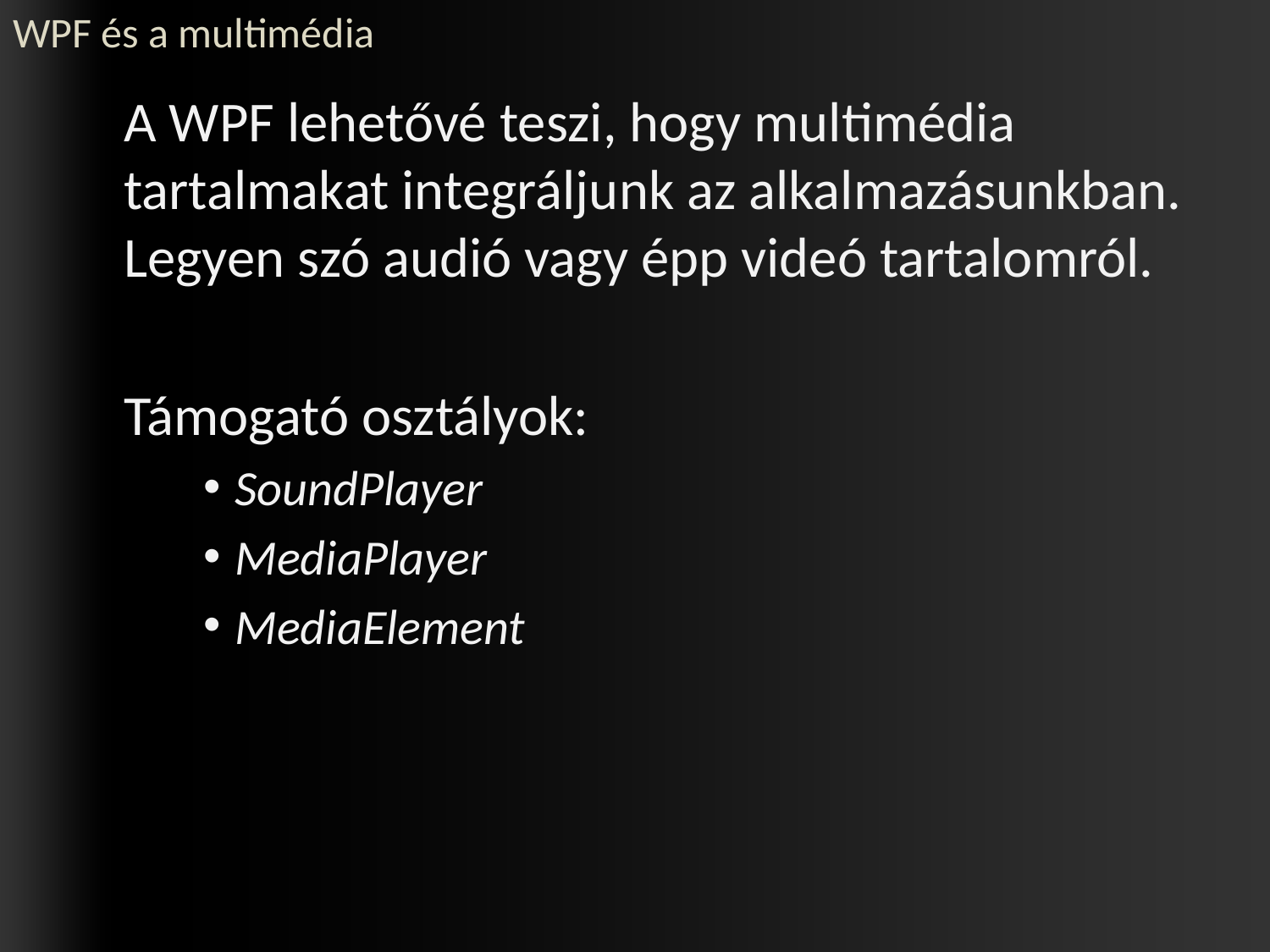

# WPF és a multimédia
	A WPF lehetővé teszi, hogy multimédia tartalmakat integráljunk az alkalmazásunkban. Legyen szó audió vagy épp videó tartalomról.

	Támogató osztályok:
SoundPlayer
MediaPlayer
MediaElement